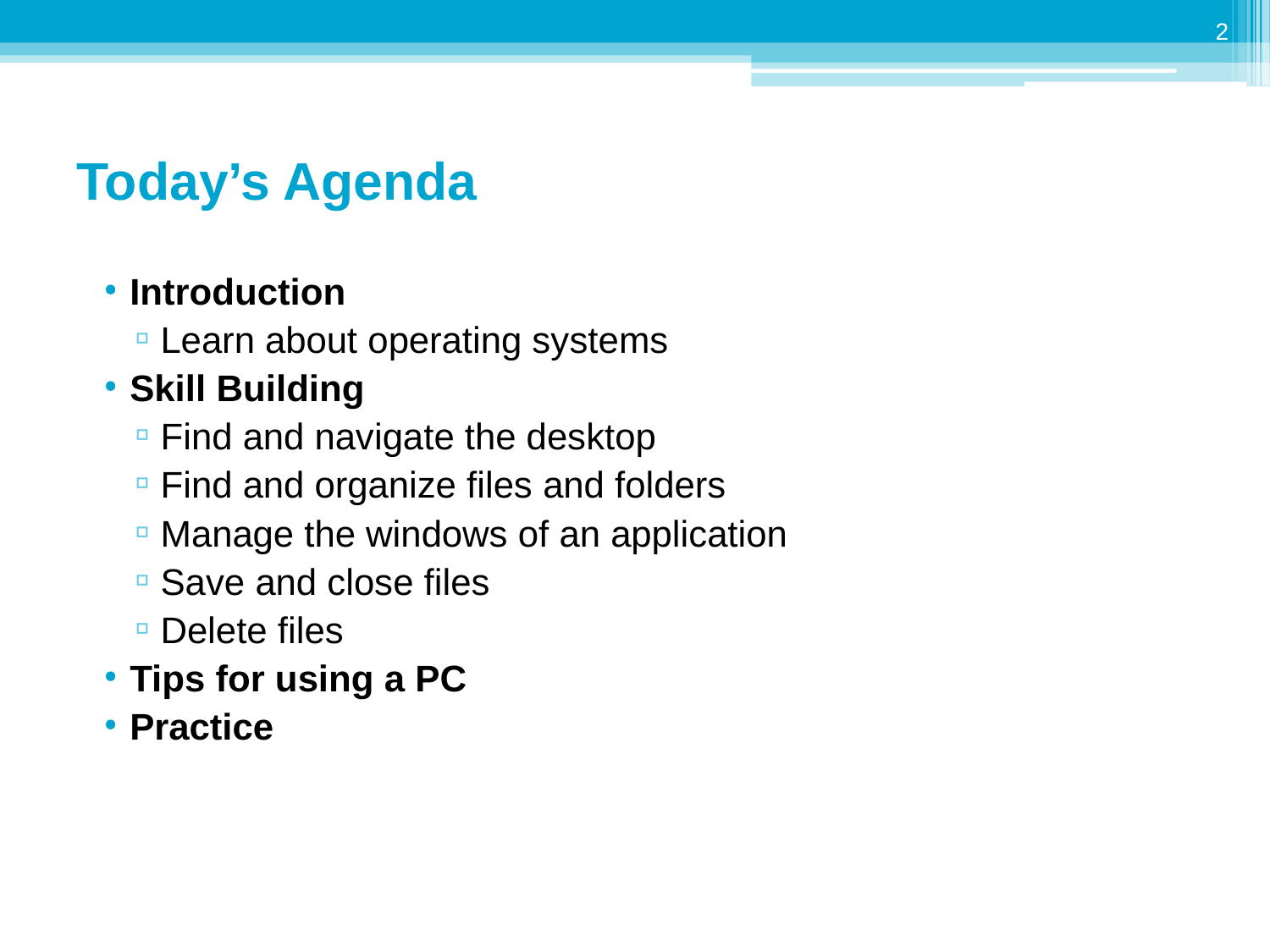

2
# Today’s Agenda

Introduction
Learn about operating systems
Skill Building
Find and navigate the desktop
Find and organize files and folders
Manage the windows of an application
Save and close files
Delete files
Tips for using a PC
Practice